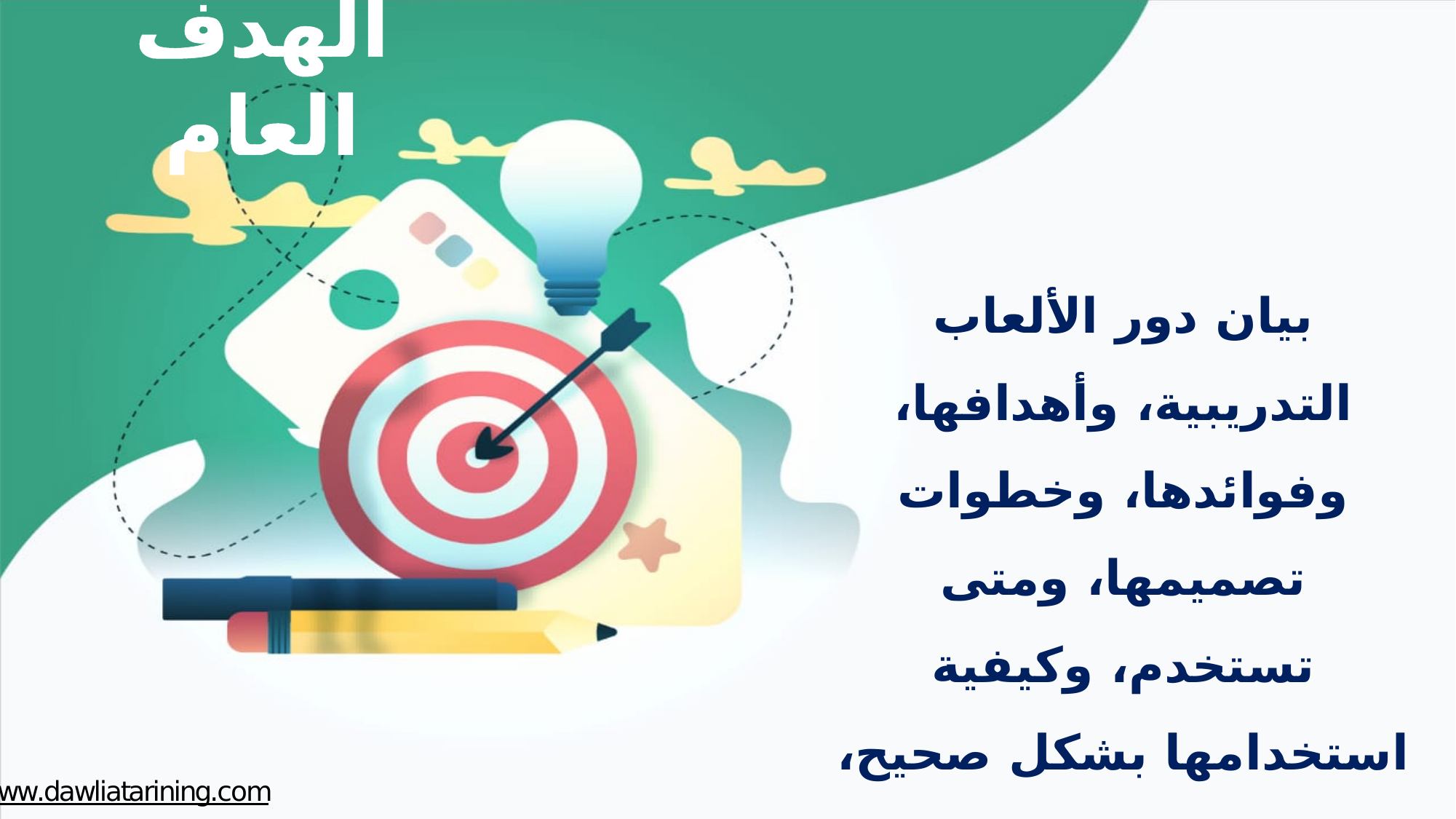

الهدف العام
بيان دور الألعاب التدريبية، وأهدافها، وفوائدها، وخطوات تصميمها، ومتى تستخدم، وكيفية استخدامها بشكل صحيح، وكيف يتم إعدادها، وإدارتها داخل قاعة التدريب.
www.dawliatarining.com